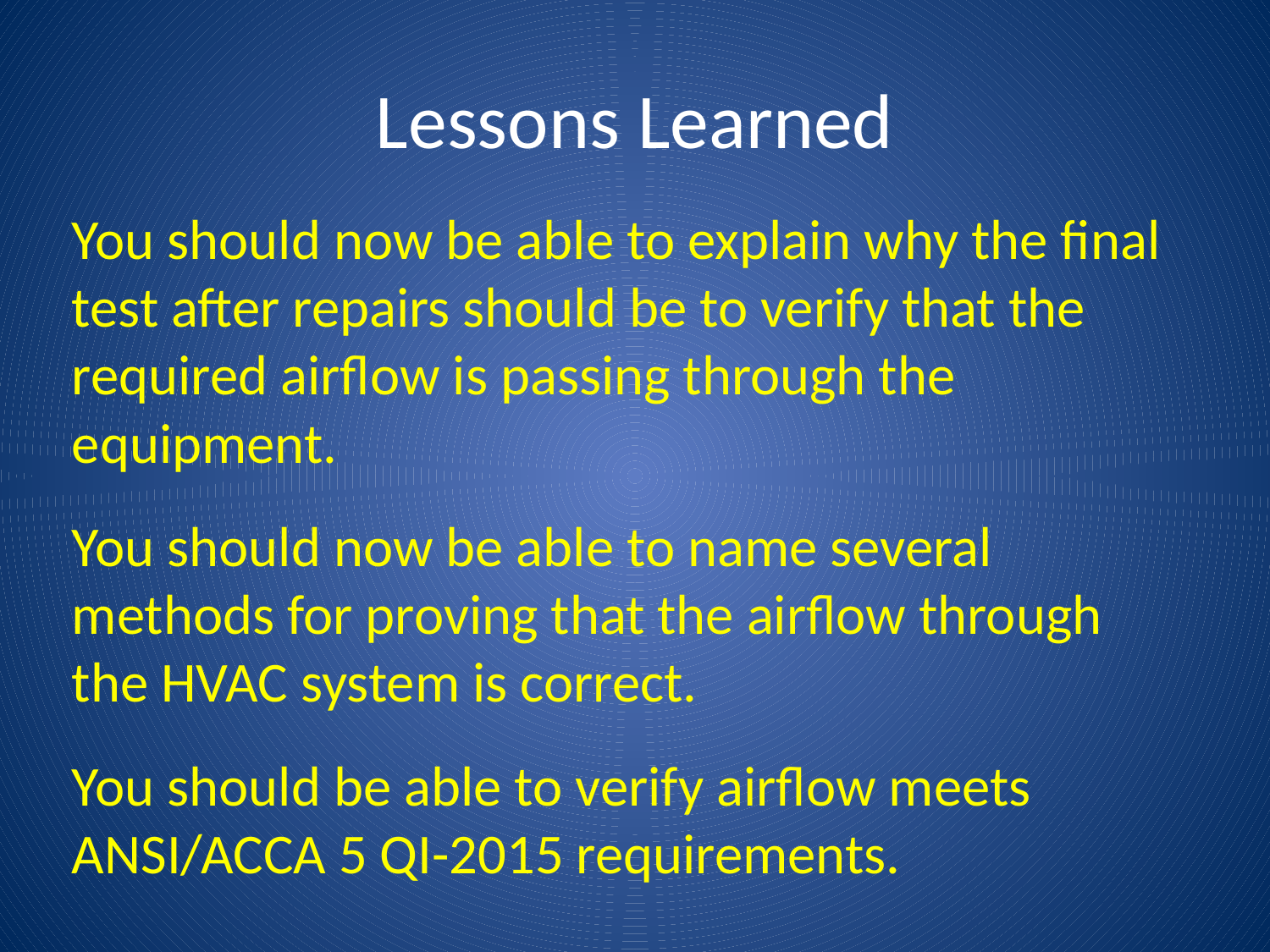

# Lessons Learned
You should now be able to explain why the final test after repairs should be to verify that the required airflow is passing through the equipment.

You should now be able to name several methods for proving that the airflow through the HVAC system is correct.

You should be able to verify airflow meets ANSI/ACCA 5 QI-2015 requirements.